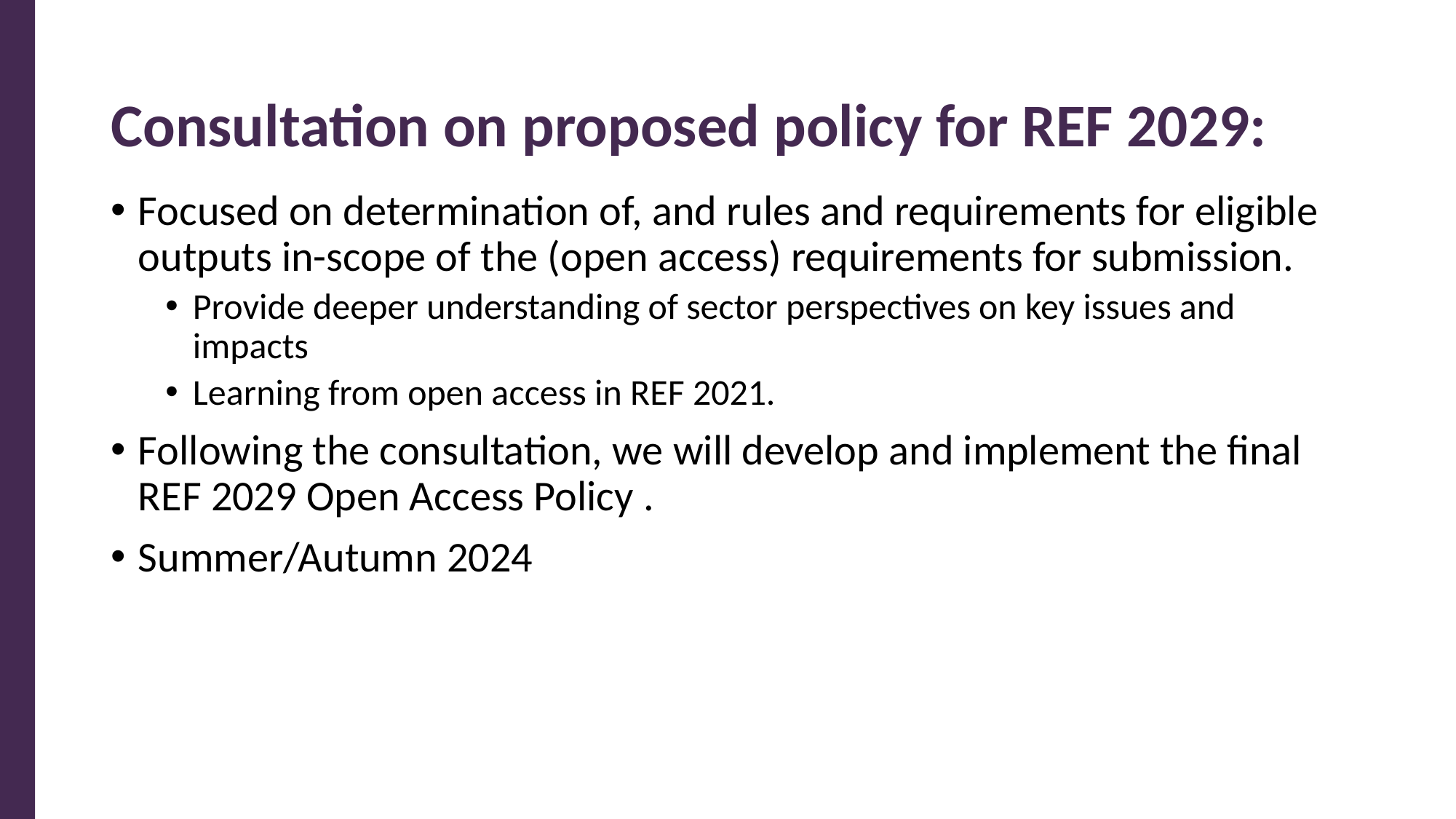

# Consultation on proposed policy for REF 2029:
Focused on determination of, and rules and requirements for eligible outputs in-scope of the (open access) requirements for submission.
Provide deeper understanding of sector perspectives on key issues and impacts
Learning from open access in REF 2021.
Following the consultation, we will develop and implement the final REF 2029 Open Access Policy .
Summer/Autumn 2024